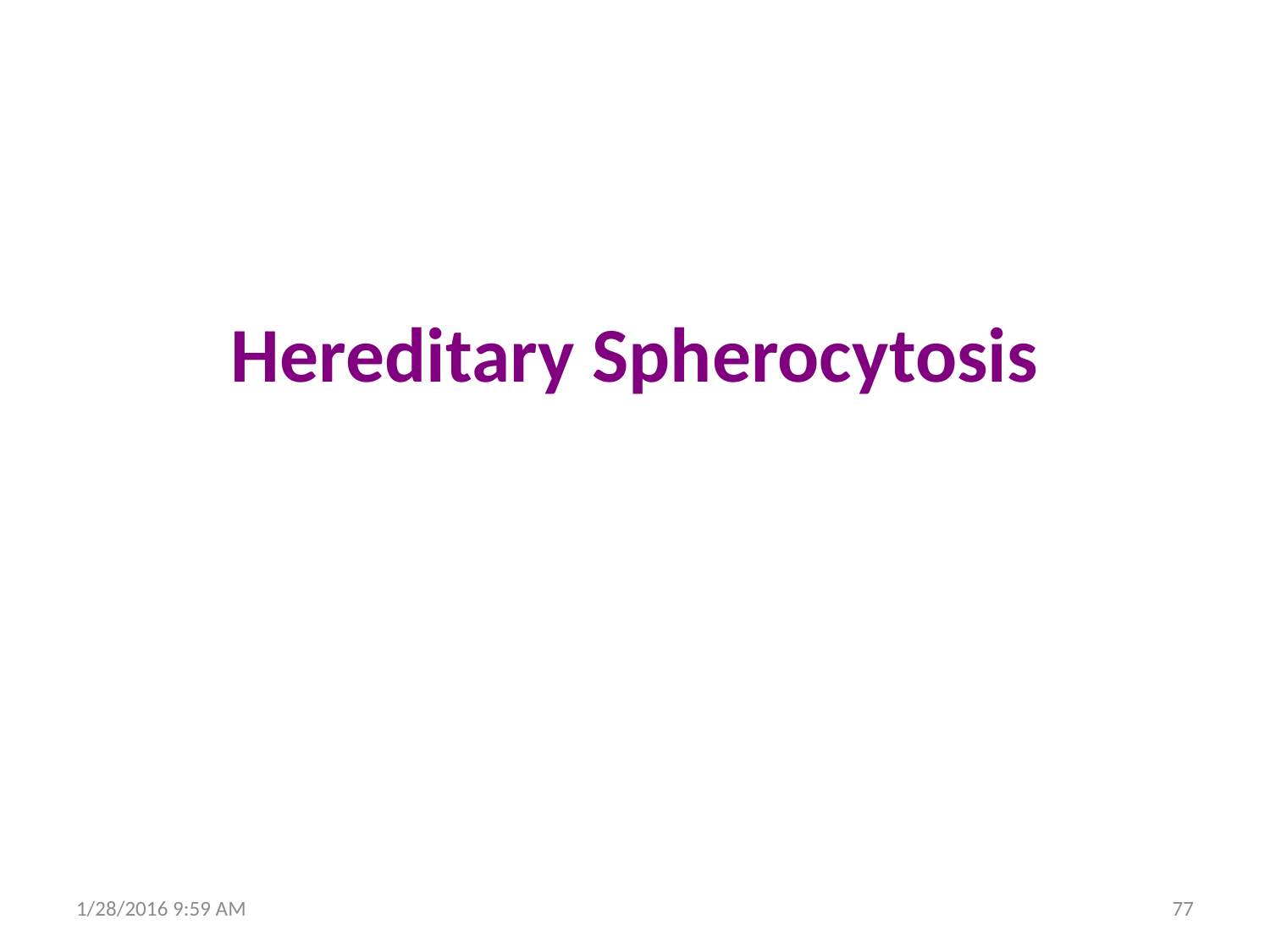

# Hereditary Spherocytosis

1/28/2016 9:59 AM
77